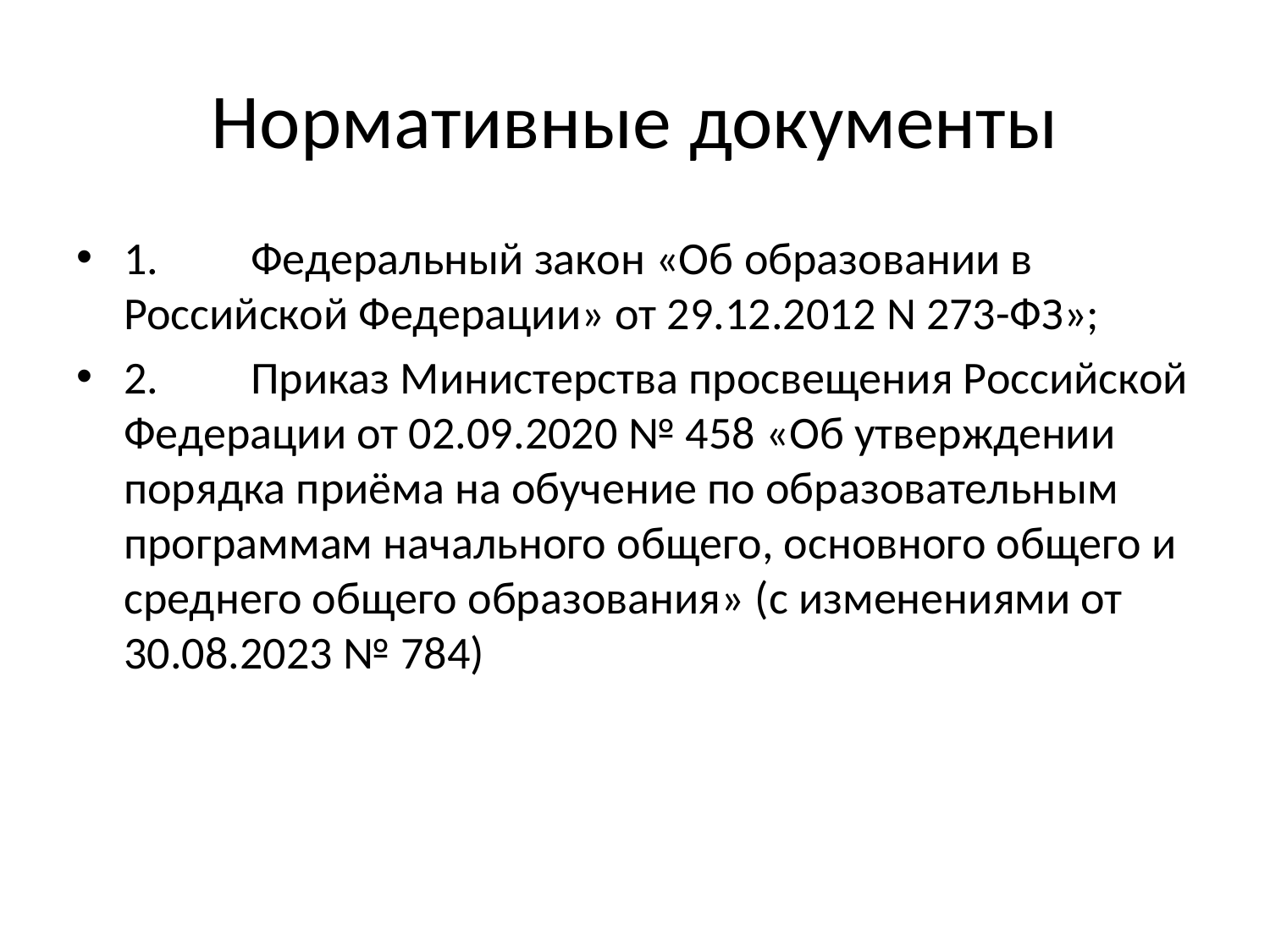

# Нормативные документы
1.	Федеральный закон «Об образовании в Российской Федерации» от 29.12.2012 N 273-ФЗ»;
2.	Приказ Министерства просвещения Российской Федерации от 02.09.2020 № 458 «Об утверждении порядка приёма на обучение по образовательным программам начального общего, основного общего и среднего общего образования» (с изменениями от 30.08.2023 № 784)